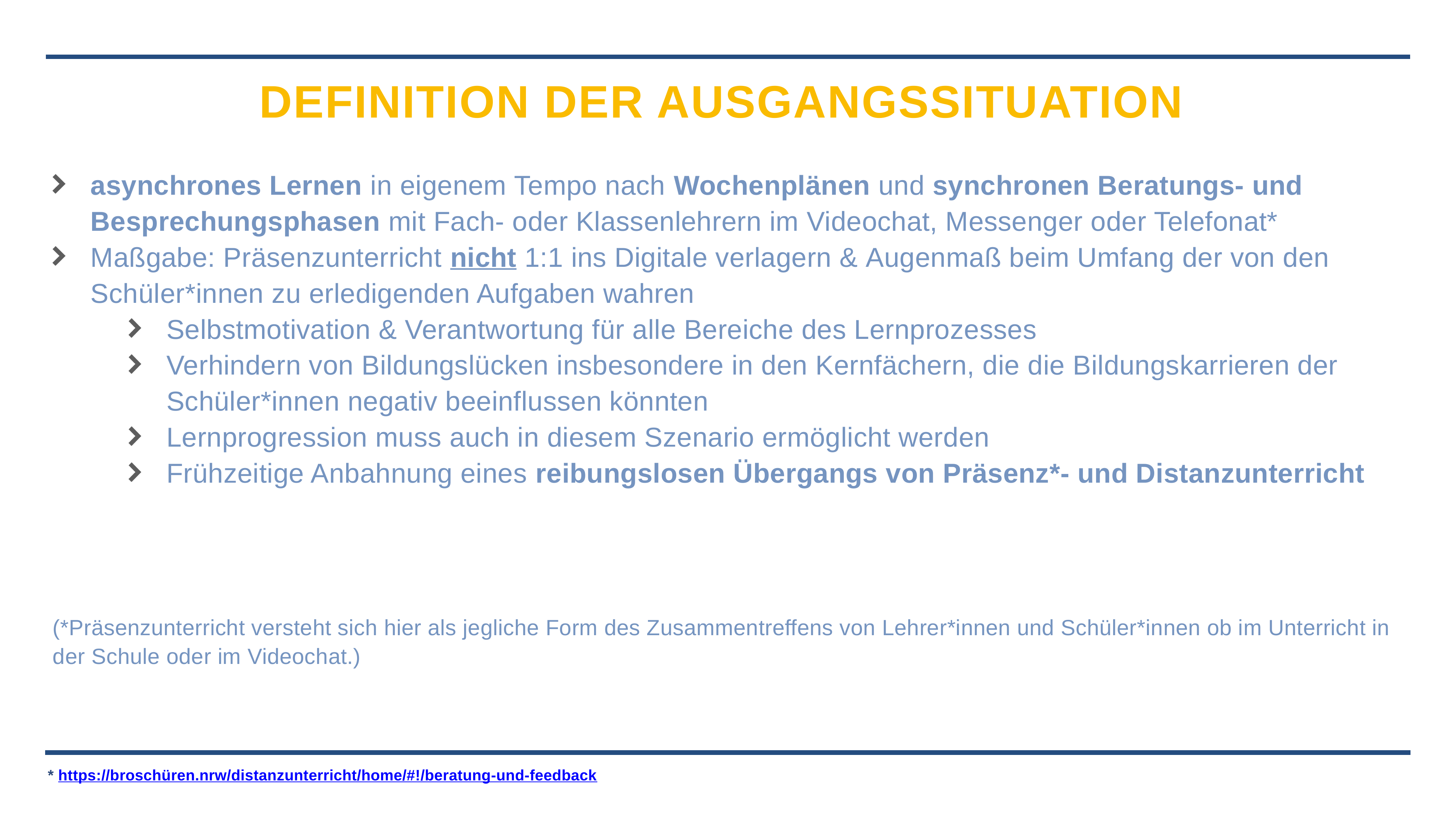

# Definition der Ausgangssituation
asynchrones Lernen in eigenem Tempo nach Wochenplänen und synchronen Beratungs- und Besprechungsphasen mit Fach- oder Klassenlehrern im Videochat, Messenger oder Telefonat*
Maßgabe: Präsenzunterricht nicht 1:1 ins Digitale verlagern & Augenmaß beim Umfang der von den Schüler*innen zu erledigenden Aufgaben wahren
Selbstmotivation & Verantwortung für alle Bereiche des Lernprozesses
Verhindern von Bildungslücken insbesondere in den Kernfächern, die die Bildungskarrieren der Schüler*innen negativ beeinflussen könnten
Lernprogression muss auch in diesem Szenario ermöglicht werden
Frühzeitige Anbahnung eines reibungslosen Übergangs von Präsenz*- und Distanzunterricht

(*Präsenzunterricht versteht sich hier als jegliche Form des Zusammentreffens von Lehrer*innen und Schüler*innen ob im Unterricht in der Schule oder im Videochat.)
* https://broschüren.nrw/distanzunterricht/home/#!/beratung-und-feedback